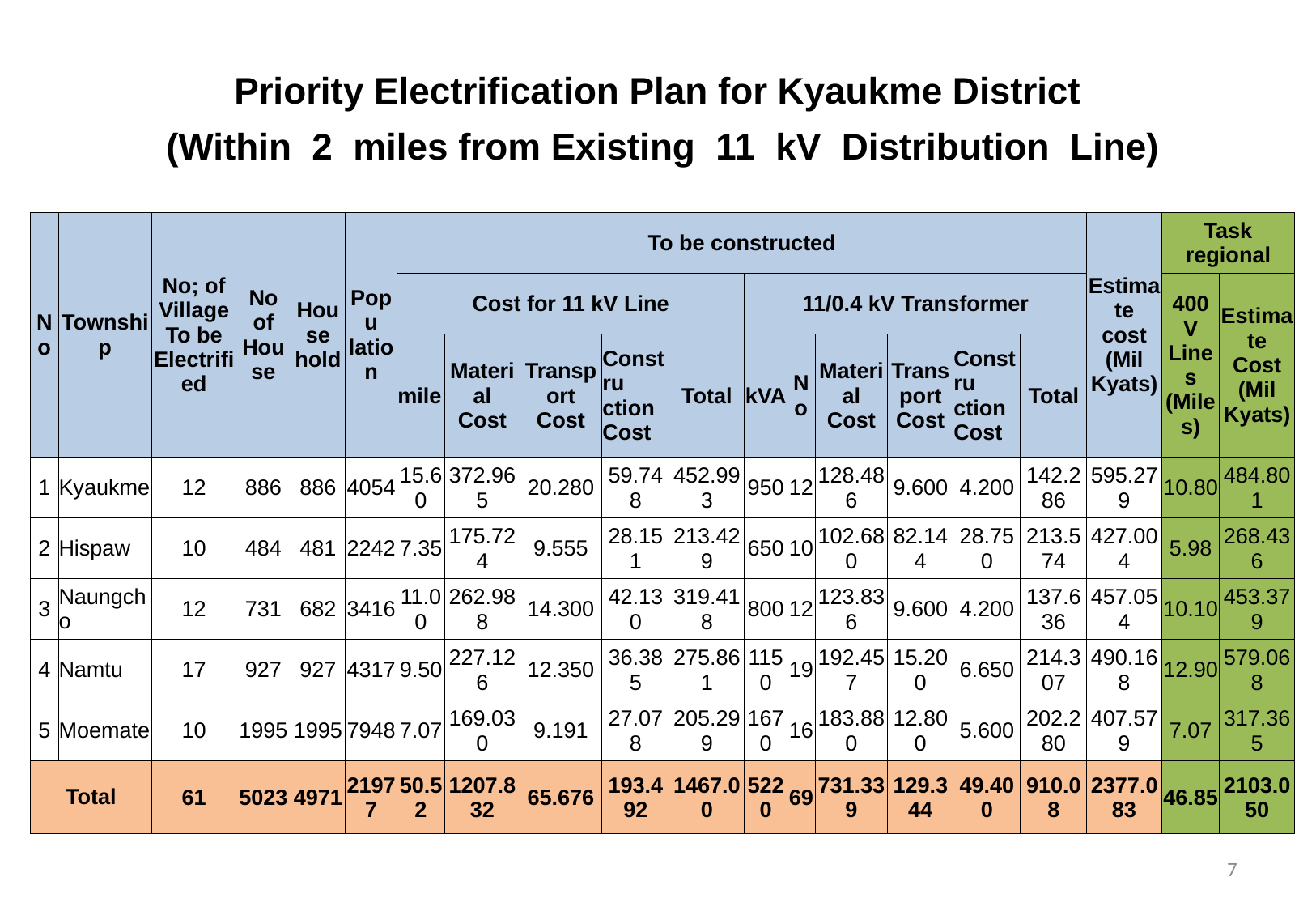

# Priority Electrification Plan for Kyaukme District (Within  2  miles from Existing  11  kV  Distribution  Line)
| No | Township | No; of Village To be Electrified | No of House | House hold | Popu lation | To be constructed |  |  |  |  |  |  |  |  |  |  | Estimate cost (Mil Kyats) | Task regional |  |
| --- | --- | --- | --- | --- | --- | --- | --- | --- | --- | --- | --- | --- | --- | --- | --- | --- | --- | --- | --- |
|  |  |  |  |  |  | Cost for 11 kV Line |  |  |  |  | 11/0.4 kV Transformer |  |  |  |  |  |  | 400 V Lines (Miles) | Estimate Cost (Mil Kyats) |
|  |  |  |  |  |  | mile | Material Cost | Transport Cost | Constru ction Cost | Total | kVA | No | Material Cost | Trans port Cost | Constru ction Cost | Total |  |  |  |
| 1 | Kyaukme | 12 | 886 | 886 | 4054 | 15.60 | 372.965 | 20.280 | 59.748 | 452.993 | 950 | 12 | 128.486 | 9.600 | 4.200 | 142.286 | 595.279 | 10.80 | 484.801 |
| 2 | Hispaw | 10 | 484 | 481 | 2242 | 7.35 | 175.724 | 9.555 | 28.151 | 213.429 | 650 | 10 | 102.680 | 82.144 | 28.750 | 213.574 | 427.004 | 5.98 | 268.436 |
| 3 | Naungcho | 12 | 731 | 682 | 3416 | 11.00 | 262.988 | 14.300 | 42.130 | 319.418 | 800 | 12 | 123.836 | 9.600 | 4.200 | 137.636 | 457.054 | 10.10 | 453.379 |
| 4 | Namtu | 17 | 927 | 927 | 4317 | 9.50 | 227.126 | 12.350 | 36.385 | 275.861 | 1150 | 19 | 192.457 | 15.200 | 6.650 | 214.307 | 490.168 | 12.90 | 579.068 |
| 5 | Moemate | 10 | 1995 | 1995 | 7948 | 7.07 | 169.030 | 9.191 | 27.078 | 205.299 | 1670 | 16 | 183.880 | 12.800 | 5.600 | 202.280 | 407.579 | 7.07 | 317.365 |
| Total |  | 61 | 5023 | 4971 | 21977 | 50.52 | 1207.832 | 65.676 | 193.492 | 1467.00 | 5220 | 69 | 731.339 | 129.344 | 49.400 | 910.08 | 2377.083 | 46.85 | 2103.050 |
7